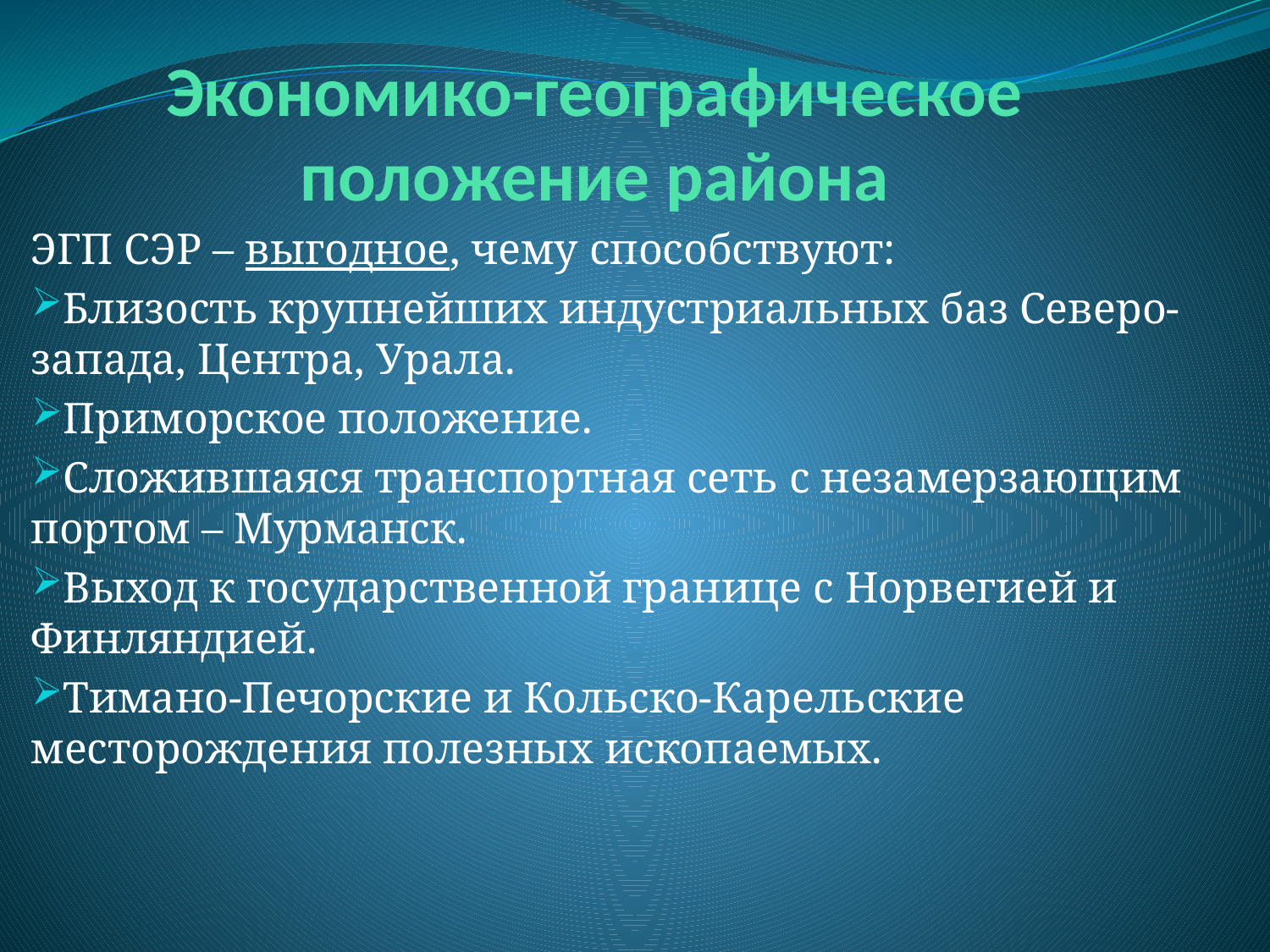

# Экономико-географическое положение района
ЭГП СЭР – выгодное, чему способствуют:
Близость крупнейших индустриальных баз Северо-запада, Центра, Урала.
Приморское положение.
Сложившаяся транспортная сеть с незамерзающим портом – Мурманск.
Выход к государственной границе с Норвегией и Финляндией.
Тимано-Печорские и Кольско-Карельские месторождения полезных ископаемых.